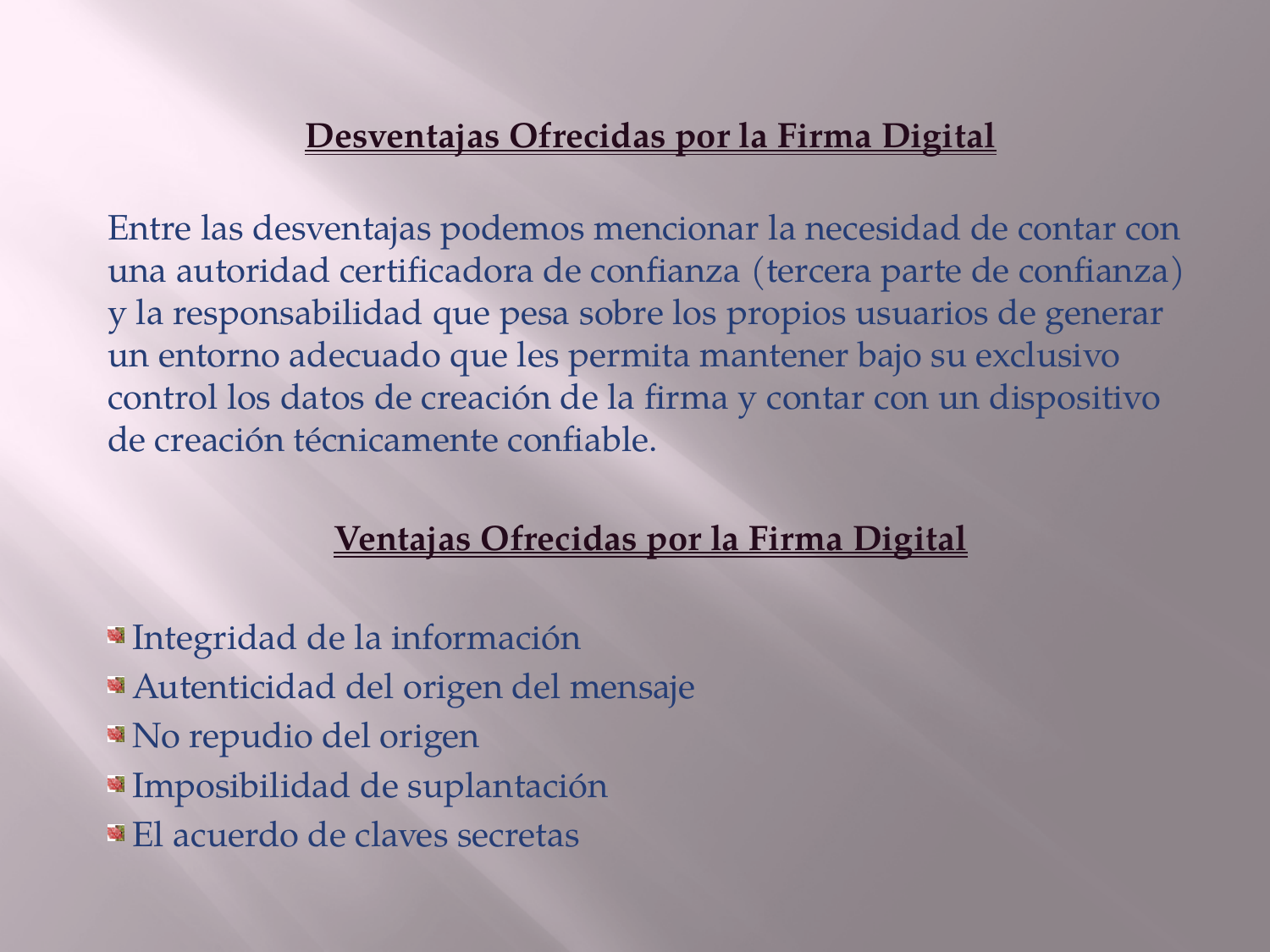

Desventajas Ofrecidas por la Firma Digital
Entre las desventajas podemos mencionar la necesidad de contar con una autoridad certificadora de confianza (tercera parte de confianza) y la responsabilidad que pesa sobre los propios usuarios de generar un entorno adecuado que les permita mantener bajo su exclusivo control los datos de creación de la firma y contar con un dispositivo de creación técnicamente confiable.

Ventajas Ofrecidas por la Firma Digital

 Integridad de la información
 Autenticidad del origen del mensaje
 No repudio del origen
 Imposibilidad de suplantación
 El acuerdo de claves secretas